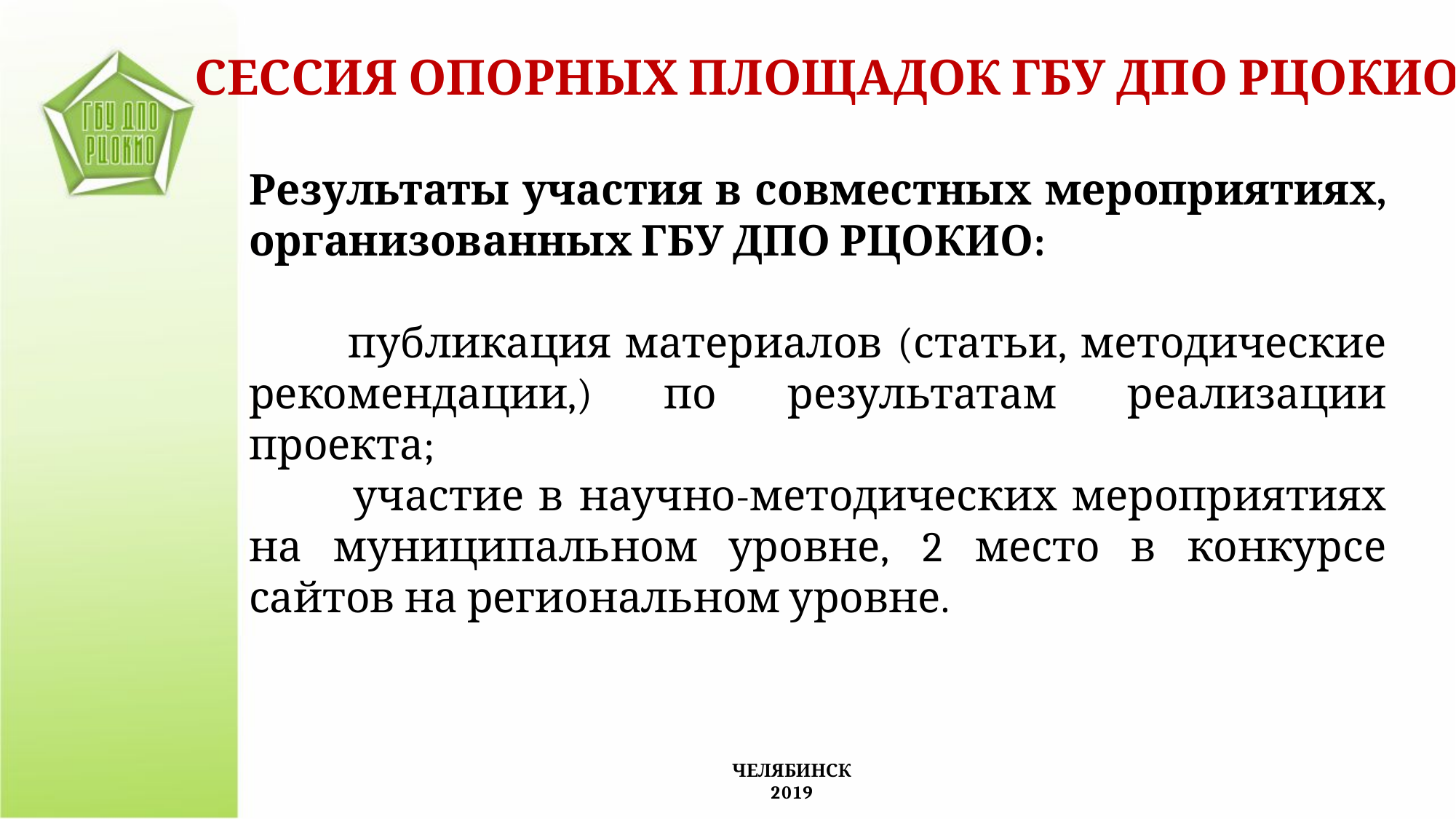

СЕССИЯ ОПОРНЫХ ПЛОЩАДОК ГБУ ДПО РЦОКИО
Результаты участия в совместных мероприятиях, организованных ГБУ ДПО РЦОКИО:

       публикация материалов (статьи, методические рекомендации,) по результатам реализации проекта;
       участие в научно-методических мероприятиях на муниципальном уровне, 2 место в конкурсе сайтов на региональном уровне.
ЧЕЛЯБИНСК
2019